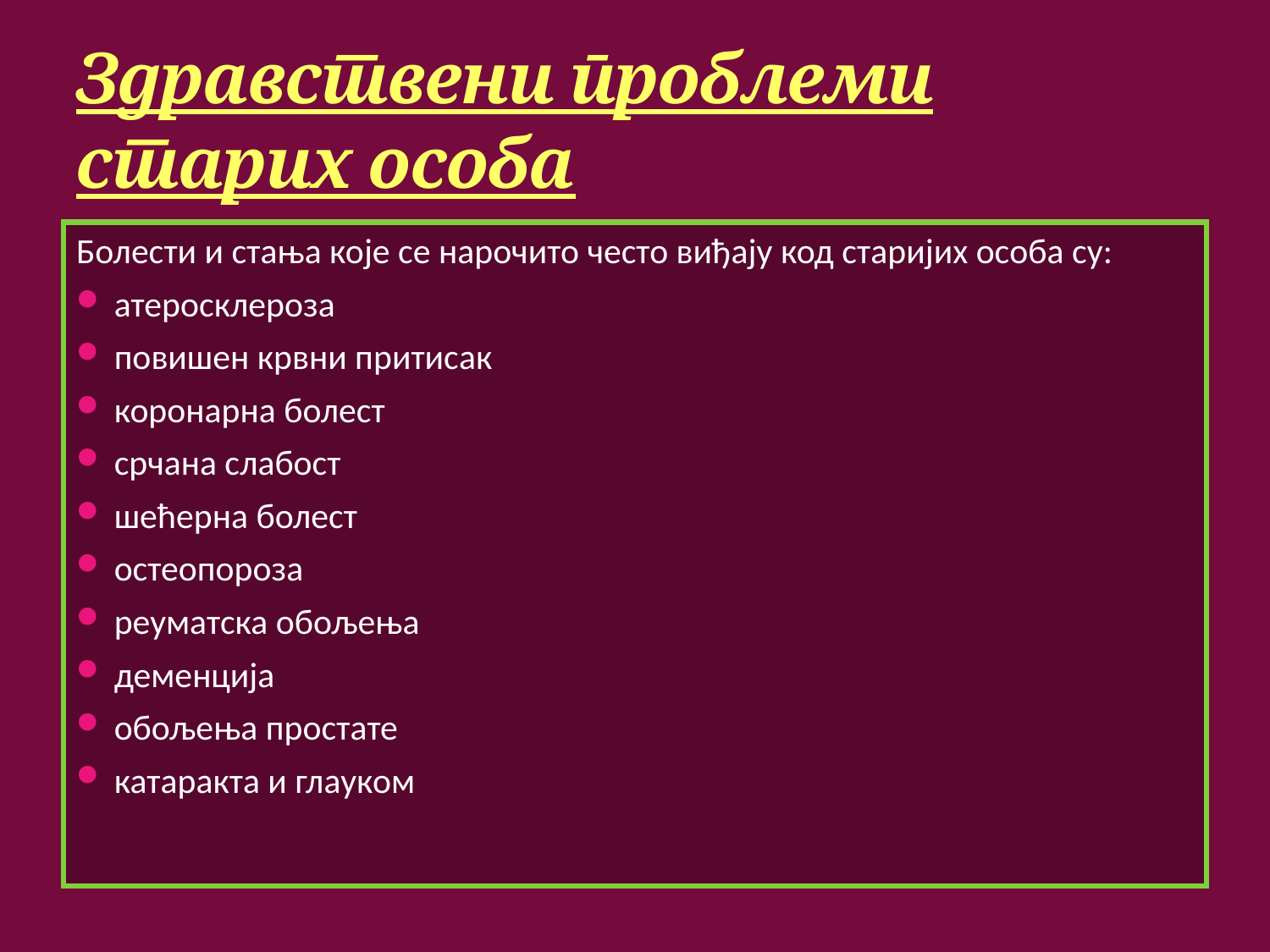

# Здравствени проблеми старих особа
Болести и стања које се нарочито често виђају код старијих особа су:
атеросклероза
повишен крвни притисак
коронарна болест
срчана слабост
шећерна болест
остеопороза
реуматска обољења
деменција
обољења простате
катаракта и глауком